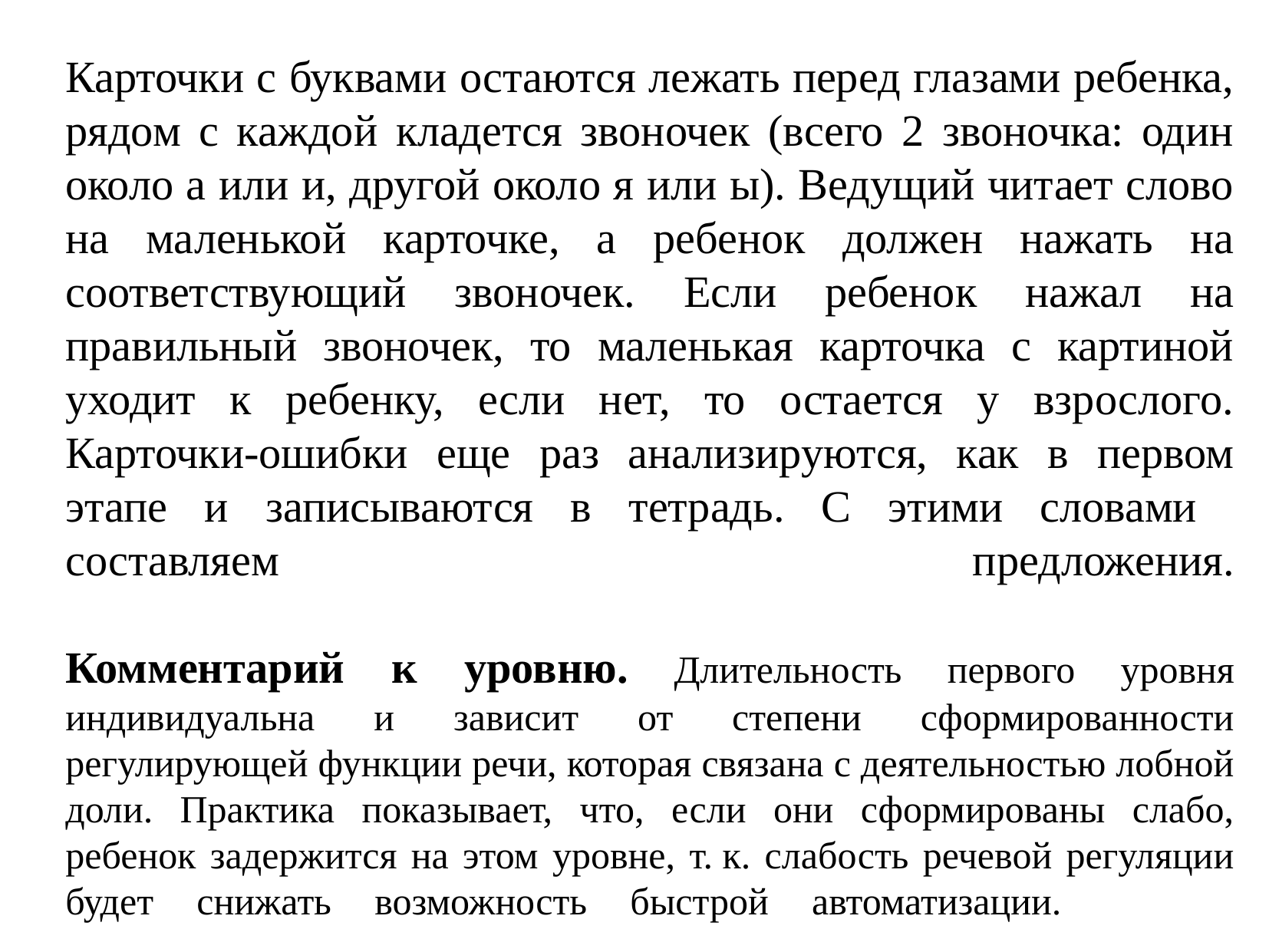

Карточки с буквами остаются лежать перед глазами ребенка, рядом с каждой кладется звоночек (всего 2 звоночка: один около а или и, другой около я или ы). Ведущий читает слово на маленькой карточке, а ребенок должен нажать на соответствующий звоночек. Если ребенок нажал на правильный звоночек, то маленькая карточка с картиной уходит к ребенку, если нет, то остается у взрослого. Карточки-ошибки еще раз анализируются, как в первом этапе и записываются в тетрадь. С этими словами  составляем предложения.
Комментарий к уровню. Длительность первого уровня индивидуальна и зависит от степени сформированности регулирующей функции речи, которая связана с деятельностью лобной доли. Практика показывает, что, если они сформированы слабо, ребенок задержится на этом уровне, т. к. слабость речевой регуляции будет снижать возможность быстрой автоматизации.